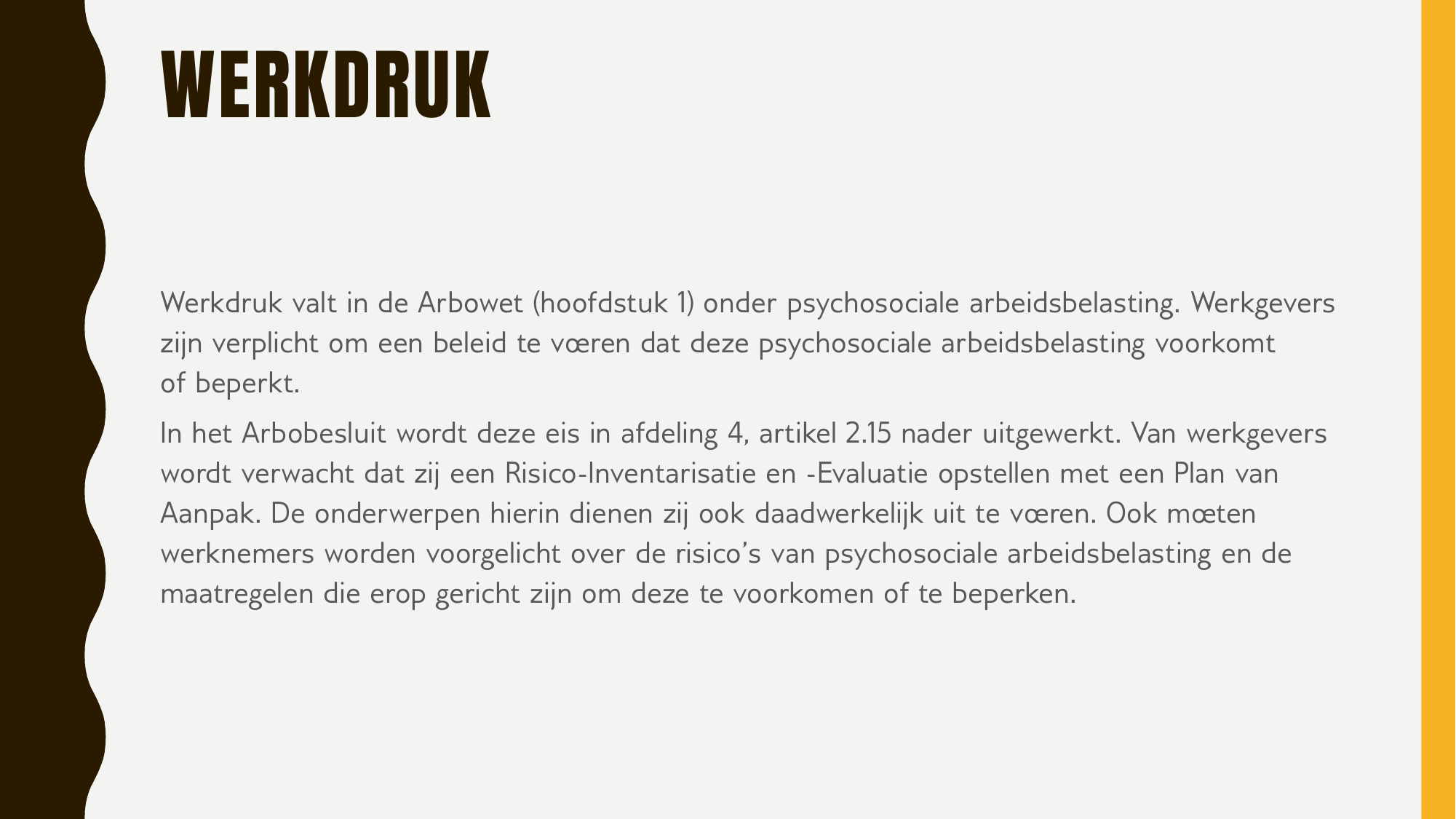

# werkdruk
Werkdruk valt in de Arbowet (hoofdstuk 1) onder psychosociale arbeidsbelasting. Werkgevers zijn verplicht om een beleid te voeren dat deze psychosociale arbeidsbelasting voorkomt of beperkt.
In het Arbobesluit wordt deze eis in afdeling 4, artikel 2.15 nader uitgewerkt. Van werkgevers wordt verwacht dat zij een Risico-Inventarisatie en -Evaluatie opstellen met een Plan van Aanpak. De onderwerpen hierin dienen zij ook daadwerkelijk uit te voeren. Ook moeten werknemers worden voorgelicht over de risico’s van psychosociale arbeidsbelasting en de maatregelen die erop gericht zijn om deze te voorkomen of te beperken.